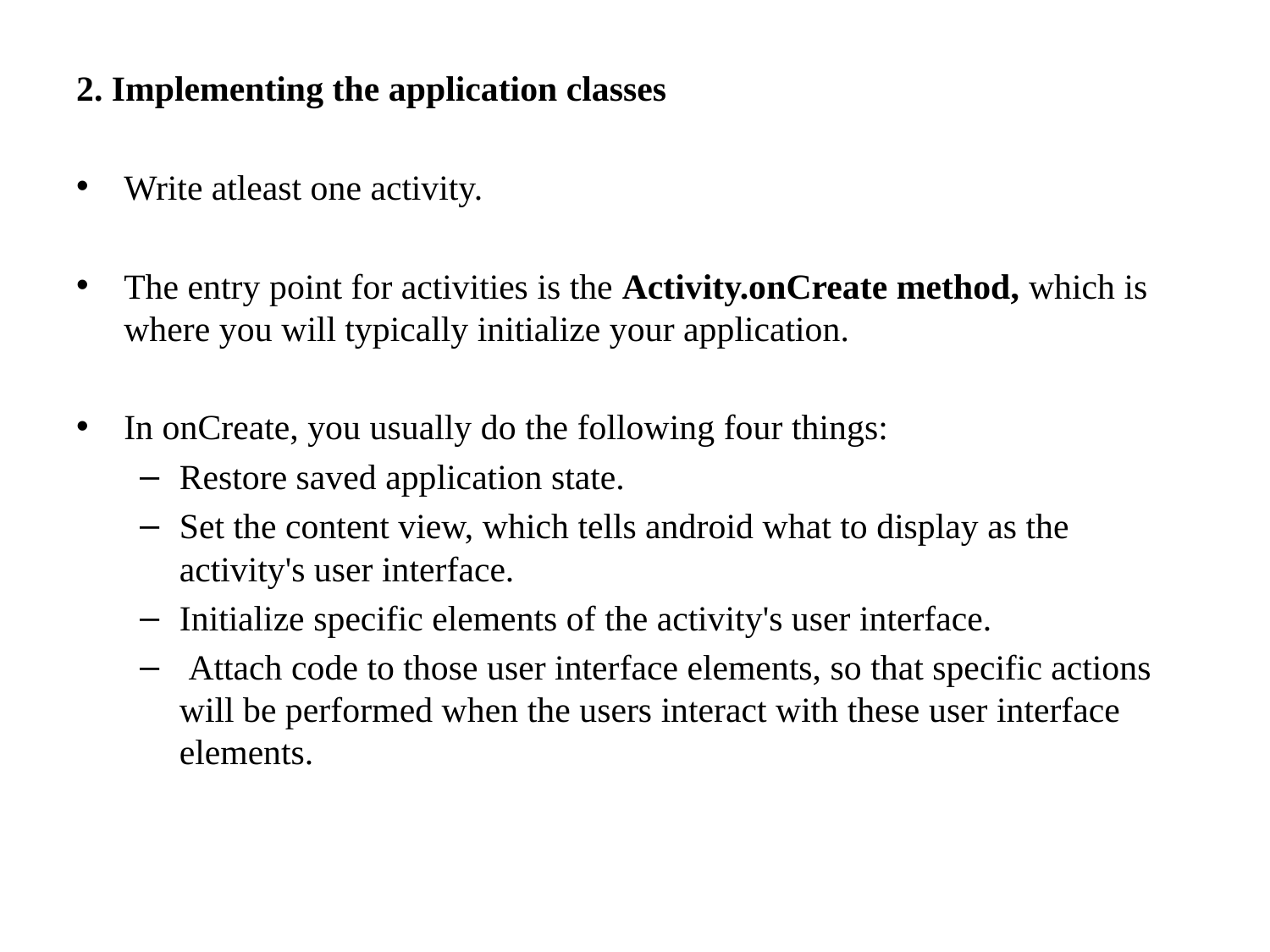

2. Implementing the application classes

Write atleast one activity.

The entry point for activities is the Activity.onCreate method, which is where you will typically initialize your application.

In onCreate, you usually do the following four things:
Restore saved application state.
Set the content view, which tells android what to display as the activity's user interface.
Initialize specific elements of the activity's user interface.
 Attach code to those user interface elements, so that specific actions will be performed when the users interact with these user interface elements.